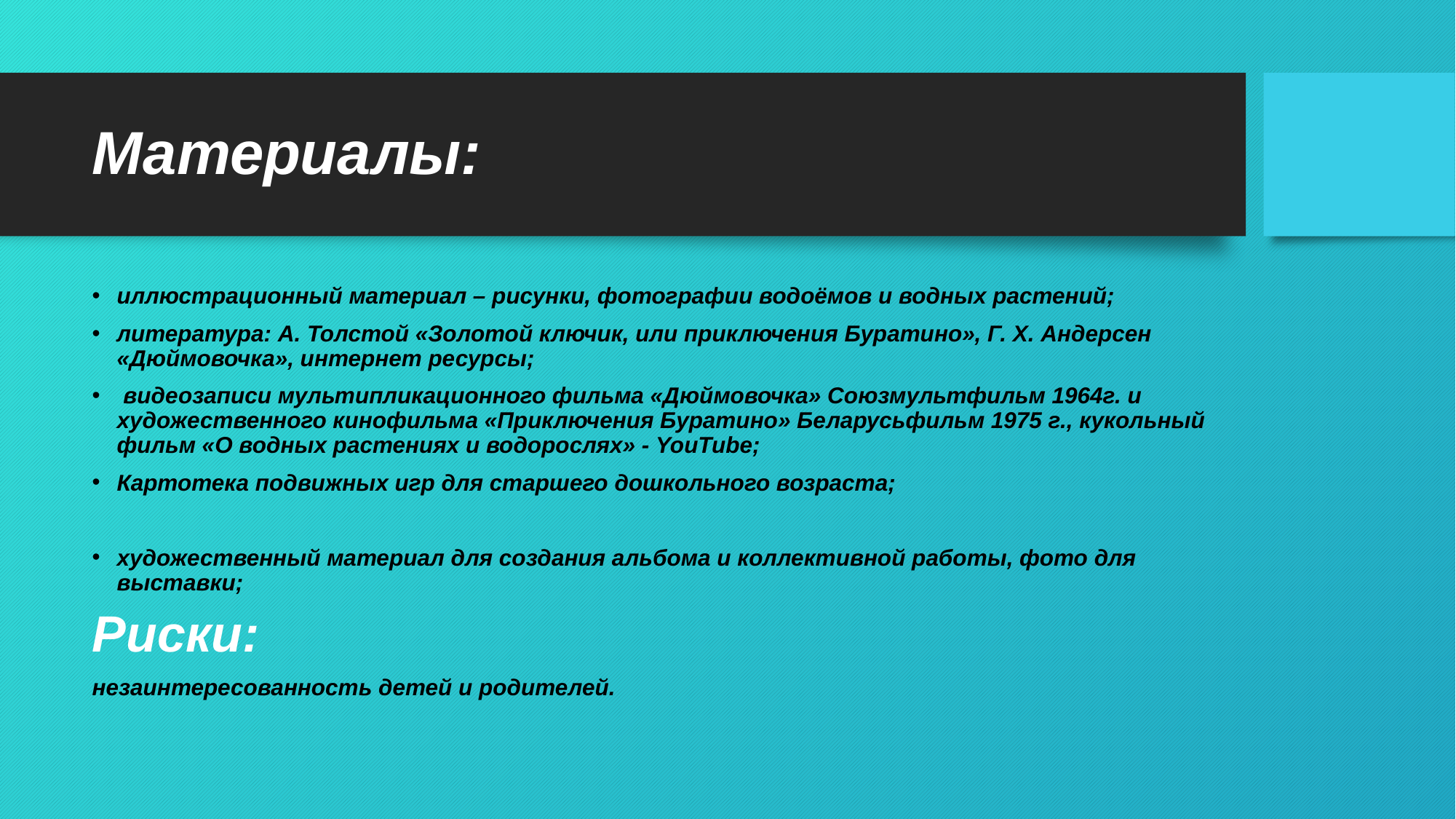

# Материалы:
иллюстрационный материал – рисунки, фотографии водоёмов и водных растений;
литература: А. Толстой «Золотой ключик, или приключения Буратино», Г. Х. Андерсен «Дюймовочка», интернет ресурсы;
 видеозаписи мультипликационного фильма «Дюймовочка» Союзмультфильм 1964г. и художественного кинофильма «Приключения Буратино» Беларусьфильм 1975 г., кукольный фильм «О водных растениях и водорослях» - YouTube;
Картотека подвижных игр для старшего дошкольного возраста;

художественный материал для создания альбома и коллективной работы, фото для выставки;
Риски:
незаинтересованность детей и родителей.